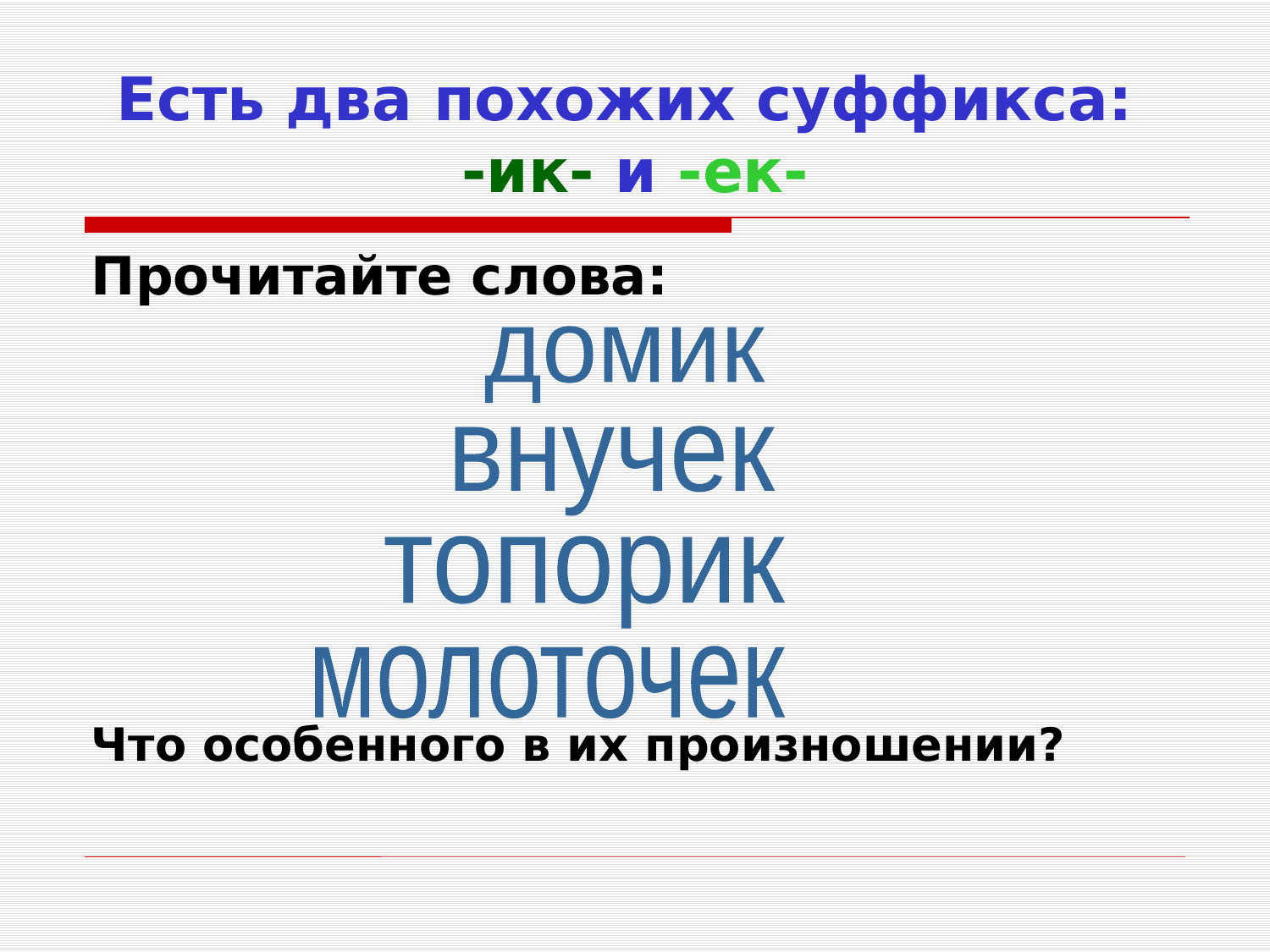

# Есть два похожих суффикса: -ик- и -ек-
Прочитайте слова:

Что особенного в их произношении?
домик
внучек
топорик
молоточек